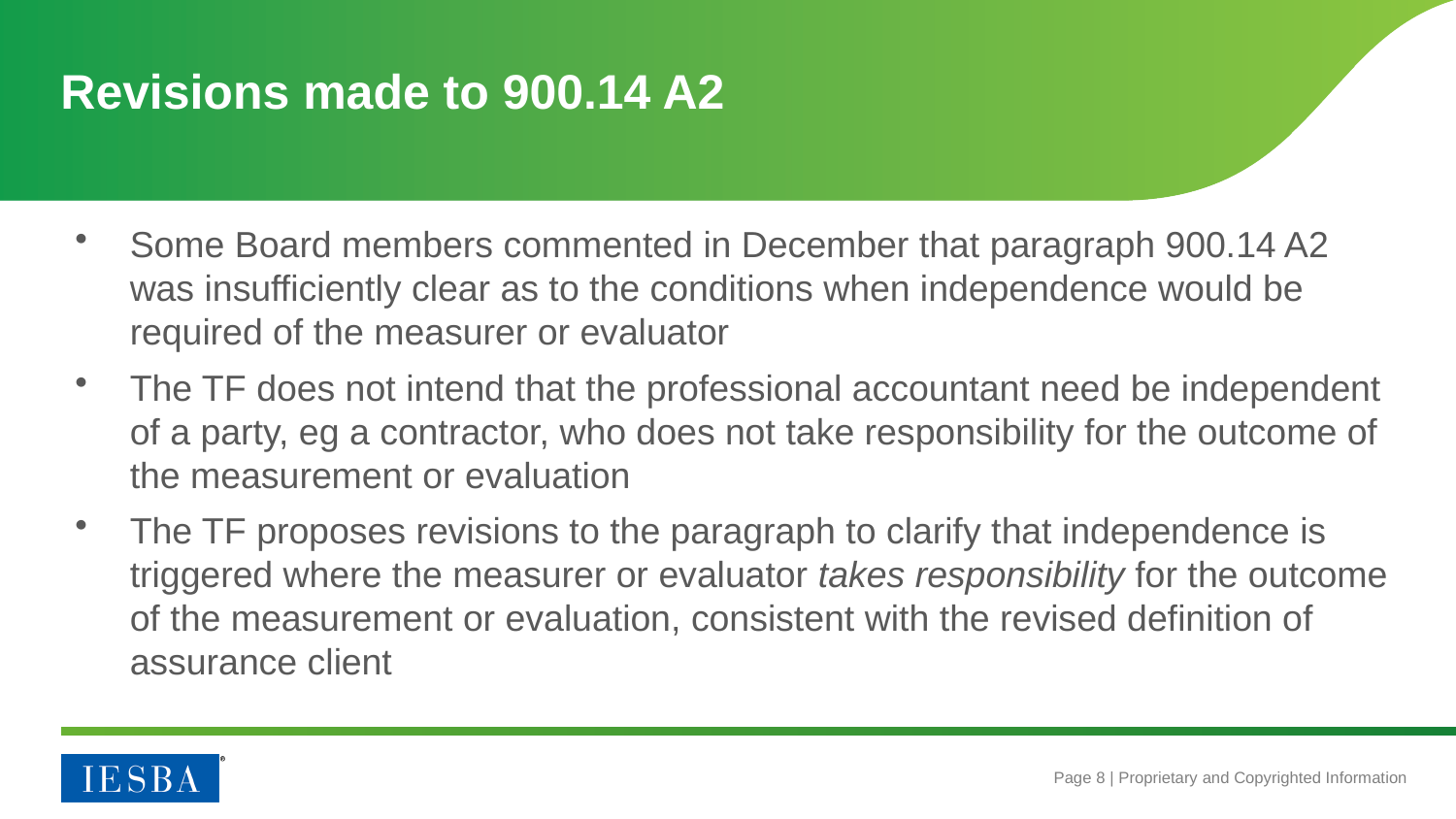

# Revisions made to 900.14 A2
Some Board members commented in December that paragraph 900.14 A2 was insufficiently clear as to the conditions when independence would be required of the measurer or evaluator
The TF does not intend that the professional accountant need be independent of a party, eg a contractor, who does not take responsibility for the outcome of the measurement or evaluation
The TF proposes revisions to the paragraph to clarify that independence is triggered where the measurer or evaluator takes responsibility for the outcome of the measurement or evaluation, consistent with the revised definition of assurance client